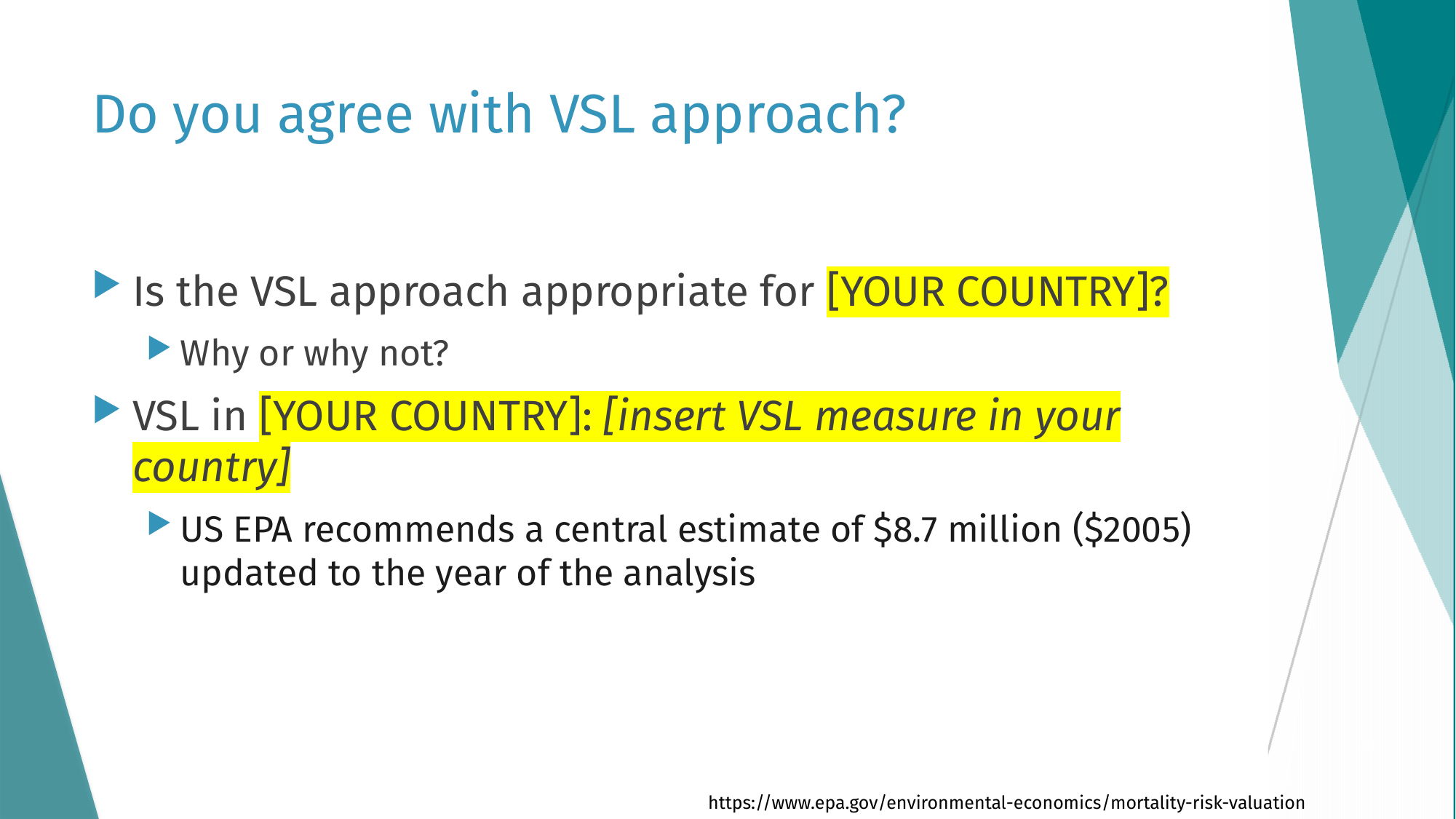

# Do you agree with VSL approach?
Is the VSL approach appropriate for [YOUR COUNTRY]?
Why or why not?
VSL in [YOUR COUNTRY]: [insert VSL measure in your country]
US EPA recommends a central estimate of $8.7 million ($2005) updated to the year of the analysis
23
https://www.epa.gov/environmental-economics/mortality-risk-valuation